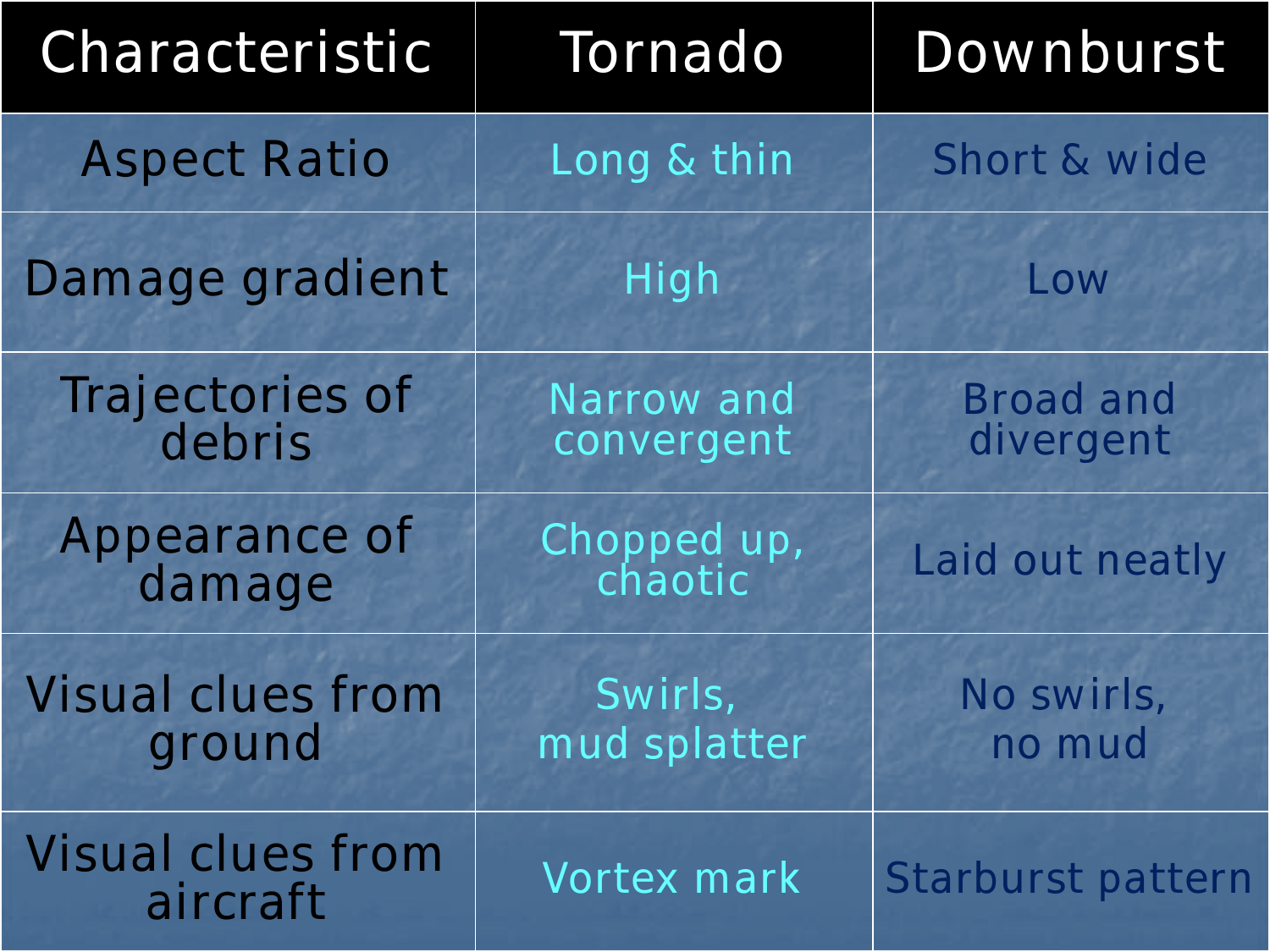

| Characteristic | Tornado | Downburst |
| --- | --- | --- |
| Aspect Ratio | Long & thin | Short & wide |
| Damage gradient | High | Low |
| Trajectories of debris | Narrow and convergent | Broad and divergent |
| Appearance of damage | Chopped up, chaotic | Laid out neatly |
| Visual clues from ground | Swirls, mud splatter | No swirls, no mud |
| Visual clues from aircraft | Vortex mark | Starburst pattern |